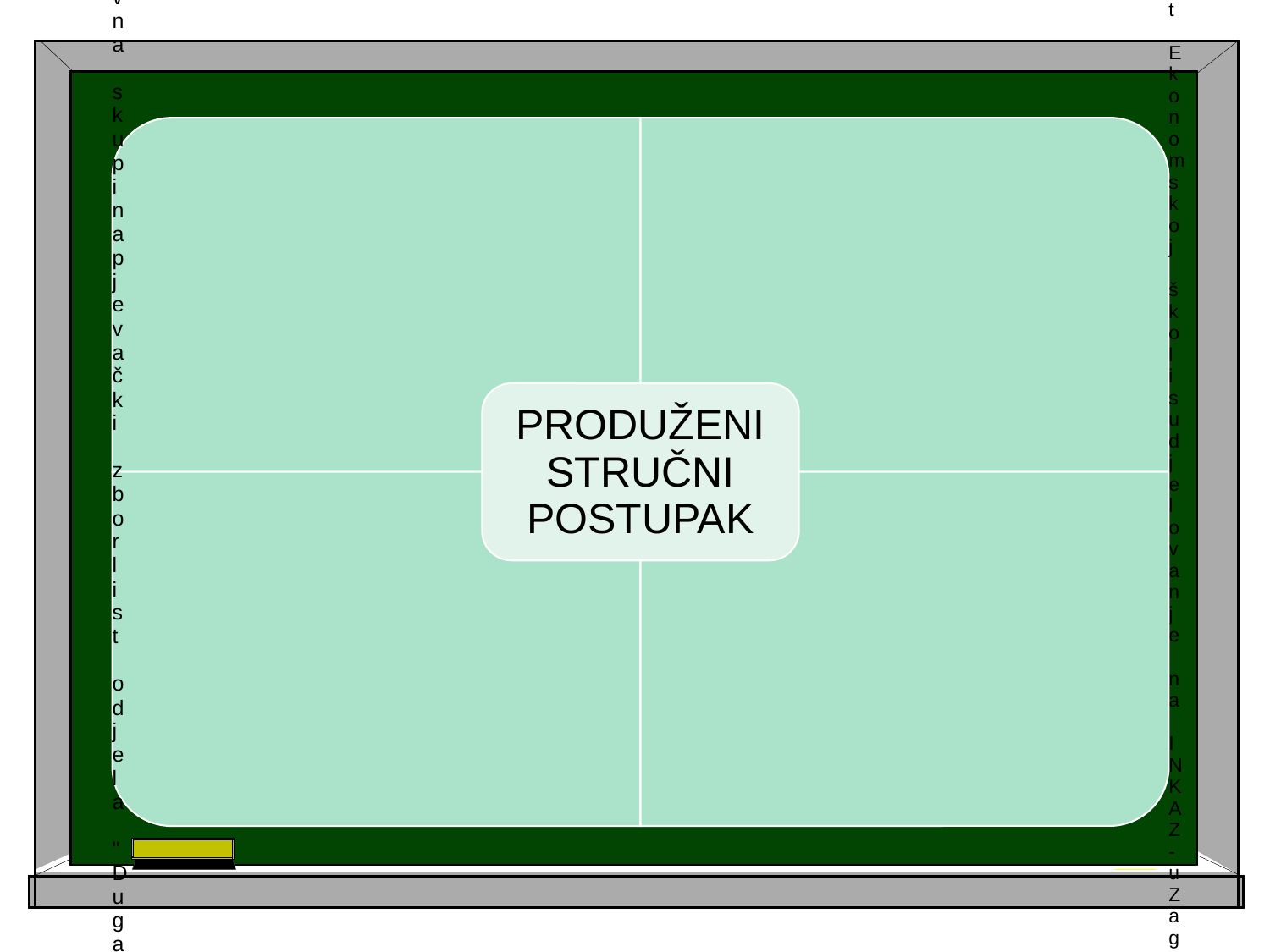

#
PRODUŽENI STRUČNI POSTUPAK
sudjelovanje na INKAZ-u
pjevački zbor